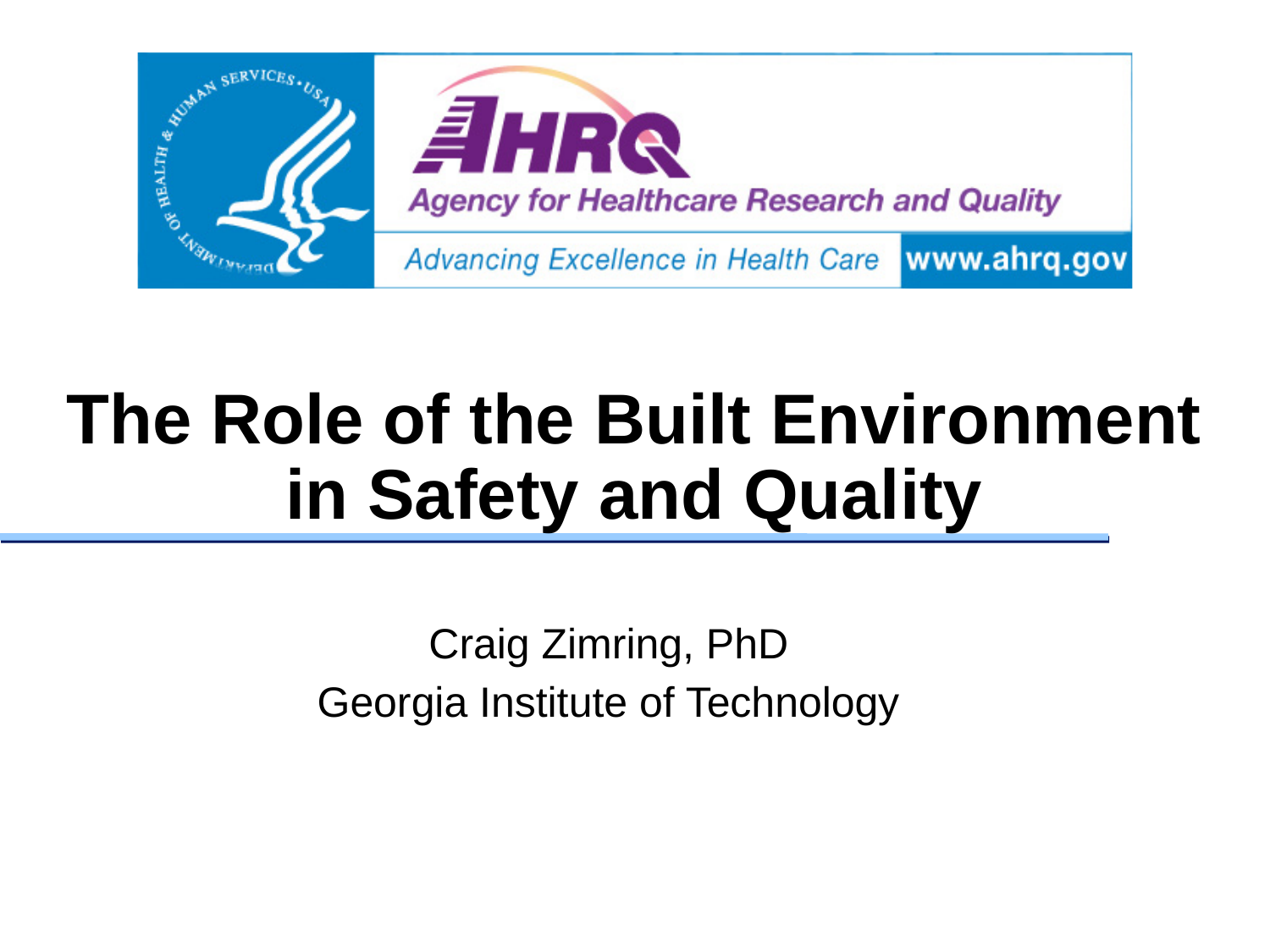

# The Role of the Built Environment in Safety and Quality
Craig Zimring, PhD
Georgia Institute of Technology